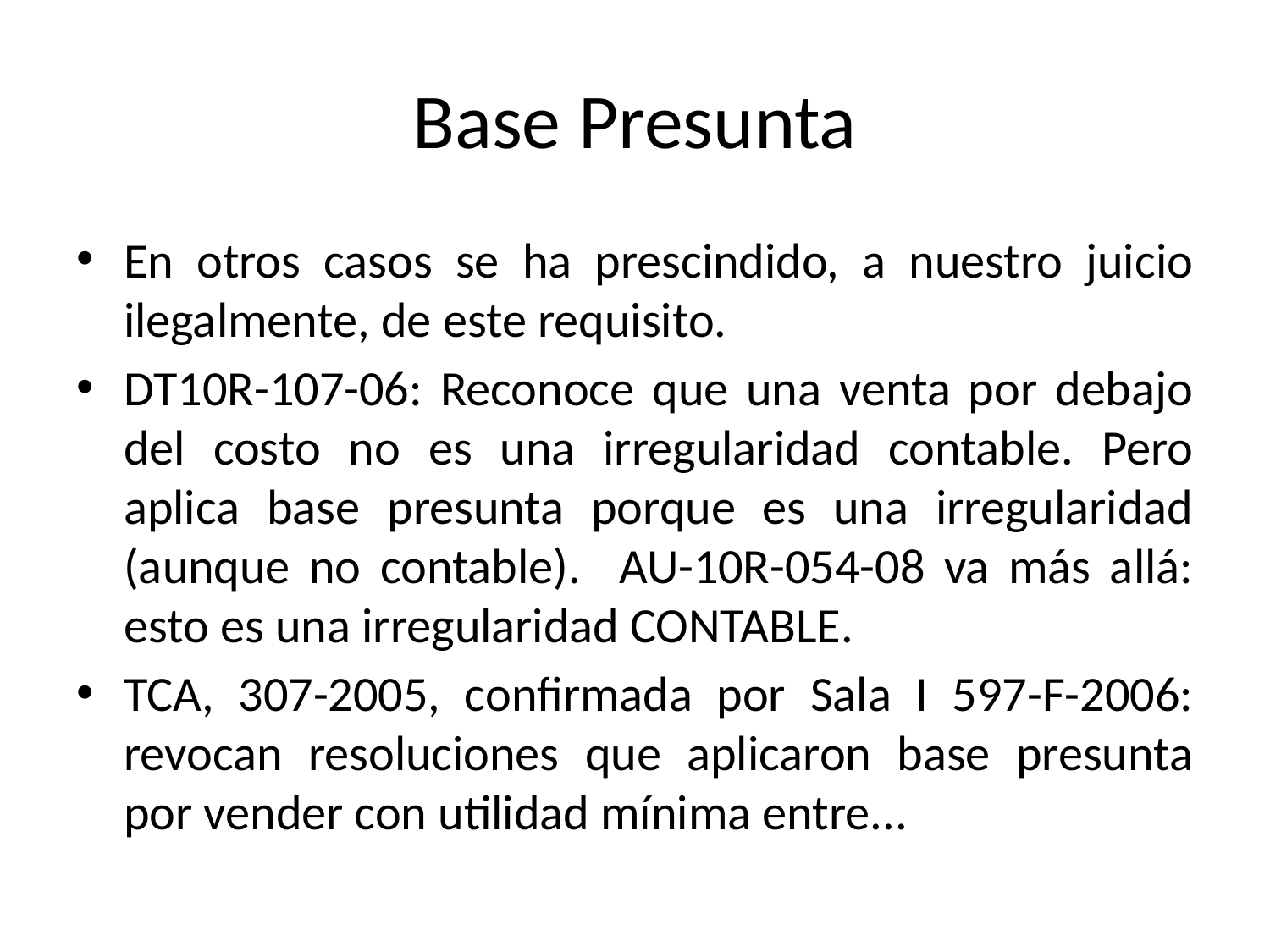

# Base Presunta
En otros casos se ha prescindido, a nuestro juicio ilegalmente, de este requisito.
DT10R-107-06: Reconoce que una venta por debajo del costo no es una irregularidad contable. Pero aplica base presunta porque es una irregularidad (aunque no contable).  AU-10R-054-08 va más allá: esto es una irregularidad CONTABLE.
TCA, 307-2005, confirmada por Sala I 597-F-2006: revocan resoluciones que aplicaron base presunta por vender con utilidad mínima entre...